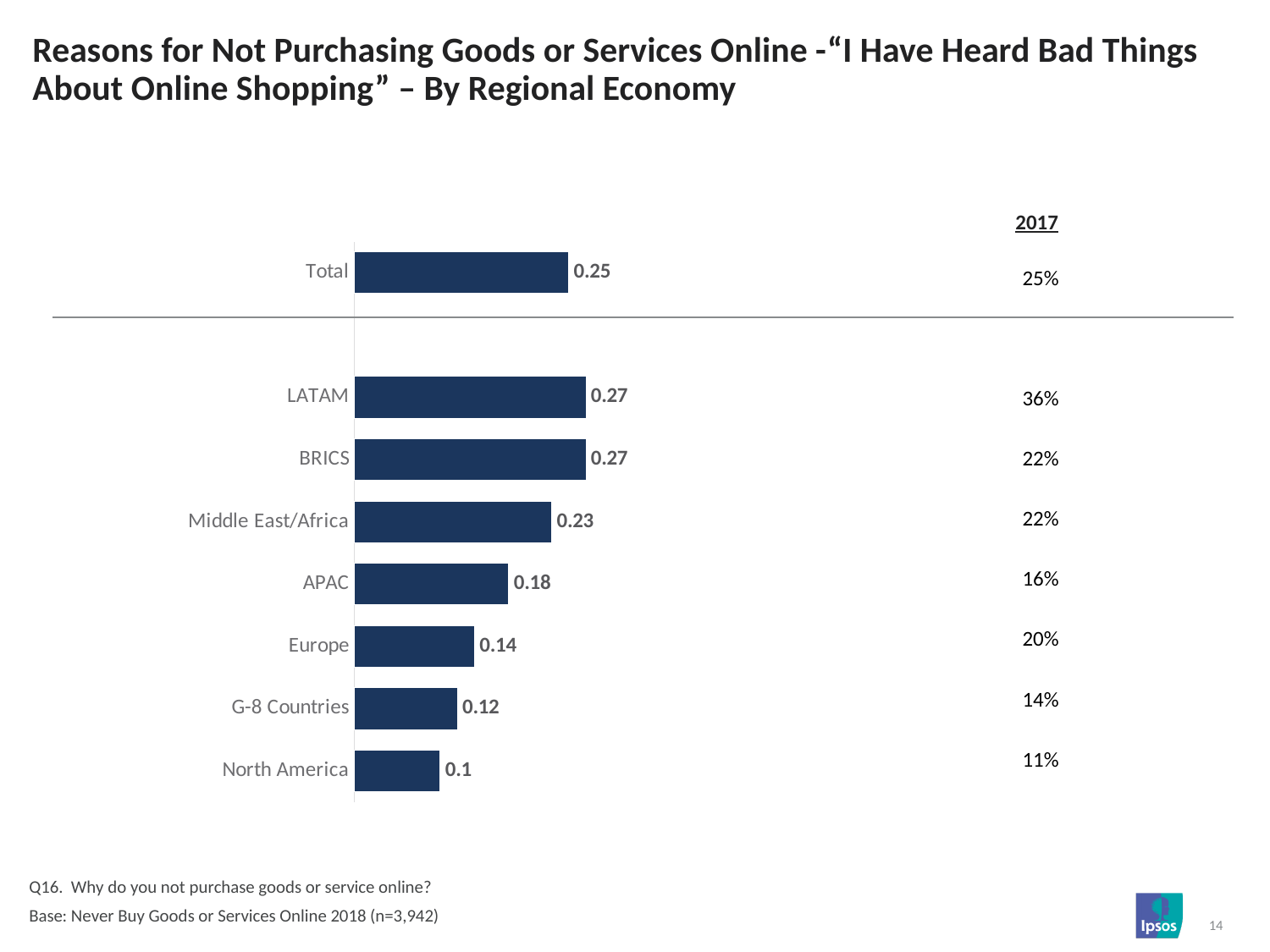

# Reasons for Not Purchasing Goods or Services Online -“I Have Heard Bad Things About Online Shopping” – By Regional Economy
| 2017 |
| --- |

### Chart

| Category | Column1 |
|---|---|
| Total | 0.25 |
|  | None |
| LATAM | 0.27 |
| BRICS | 0.27 |
| Middle East/Africa | 0.23 |
| APAC | 0.18 |
| Europe | 0.14 |
| G-8 Countries | 0.12 |
| North America | 0.1 |
| 25% |
| --- |
|  |
| 36% |
| 22% |
| 22% |
| 16% |
| 20% |
| 14% |
| 11% |
Q16.  Why do you not purchase goods or service online?
Base: Never Buy Goods or Services Online 2018 (n=3,942)